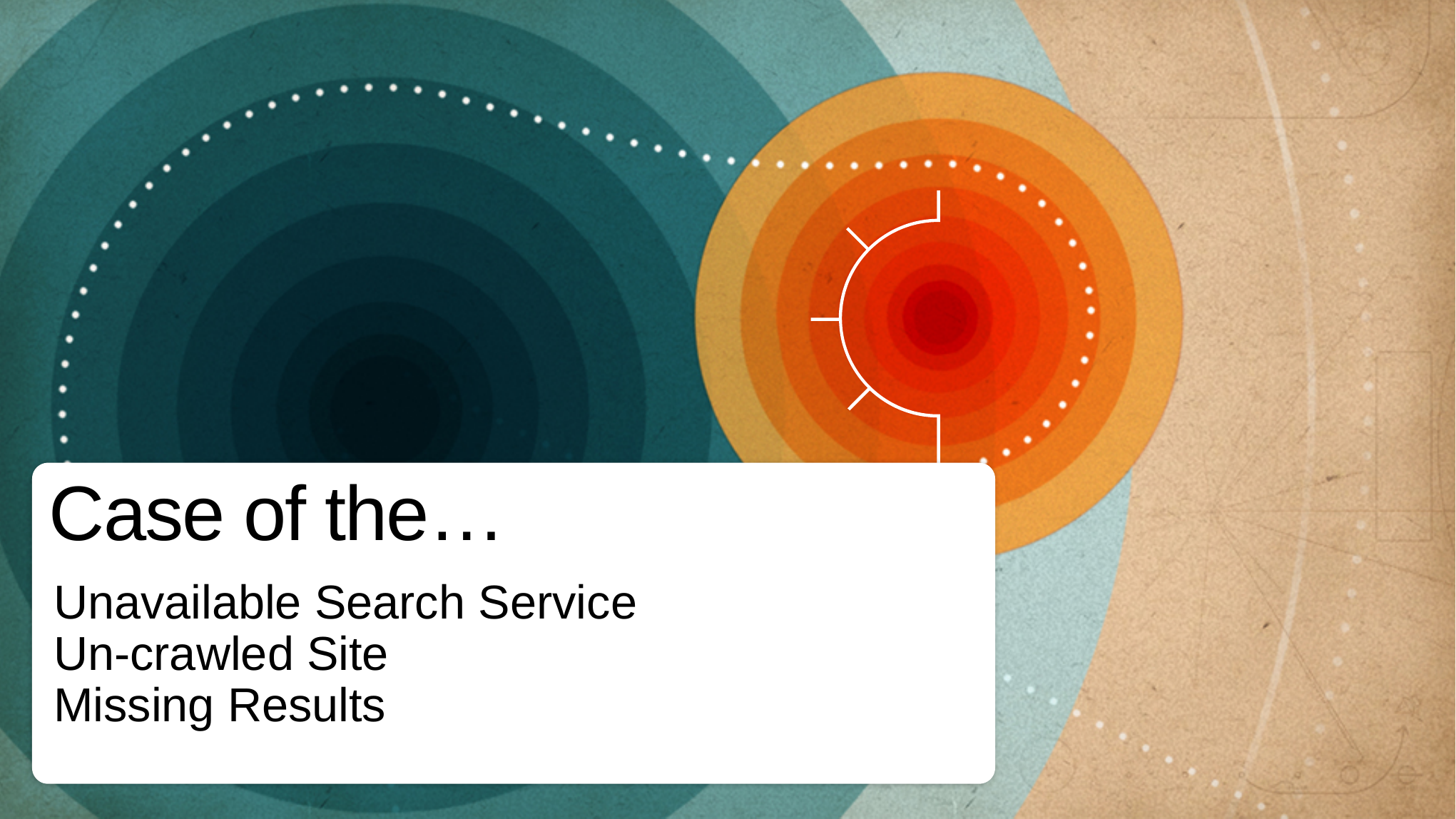

# Case of the…
Unavailable Search Service
Un-crawled Site
Missing Results